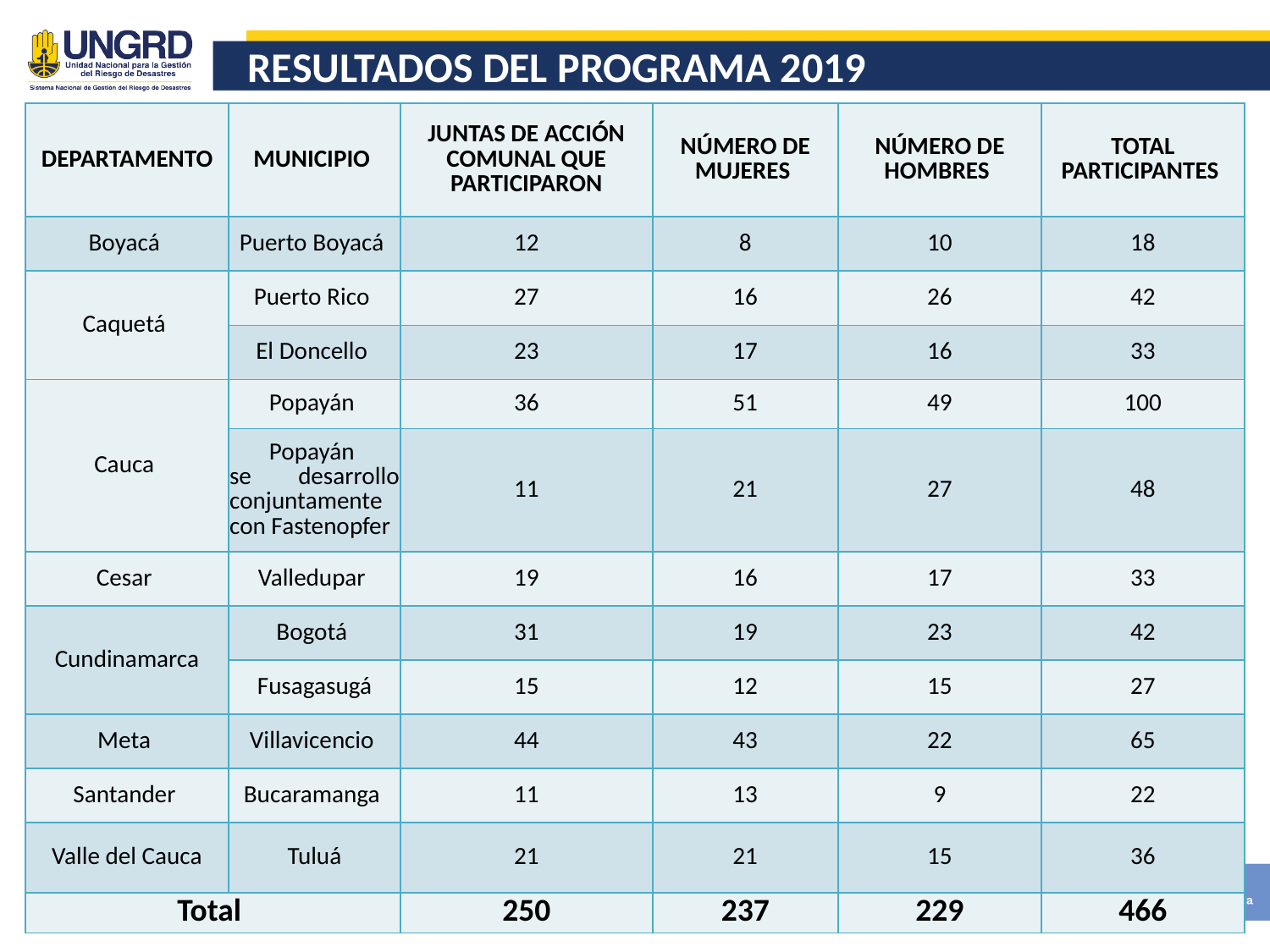

# RESULTADOS DEL PROGRAMA 2019
| DEPARTAMENTO | MUNICIPIO | JUNTAS DE ACCIÓN COMUNAL QUE PARTICIPARON | NÚMERO DE MUJERES | NÚMERO DE HOMBRES | TOTAL PARTICIPANTES |
| --- | --- | --- | --- | --- | --- |
| Boyacá | Puerto Boyacá | 12 | 8 | 10 | 18 |
| Caquetá | Puerto Rico | 27 | 16 | 26 | 42 |
|  | El Doncello | 23 | 17 | 16 | 33 |
| Cauca | Popayán | 36 | 51 | 49 | 100 |
|  | Popayán se desarrollo conjuntamente con Fastenopfer | 11 | 21 | 27 | 48 |
| Cesar | Valledupar | 19 | 16 | 17 | 33 |
| Cundinamarca | Bogotá | 31 | 19 | 23 | 42 |
|  | Fusagasugá | 15 | 12 | 15 | 27 |
| Meta | Villavicencio | 44 | 43 | 22 | 65 |
| Santander | Bucaramanga | 11 | 13 | 9 | 22 |
| Valle del Cauca | Tuluá | 21 | 21 | 15 | 36 |
| Total |  | 250 | 237 | 229 | 466 |